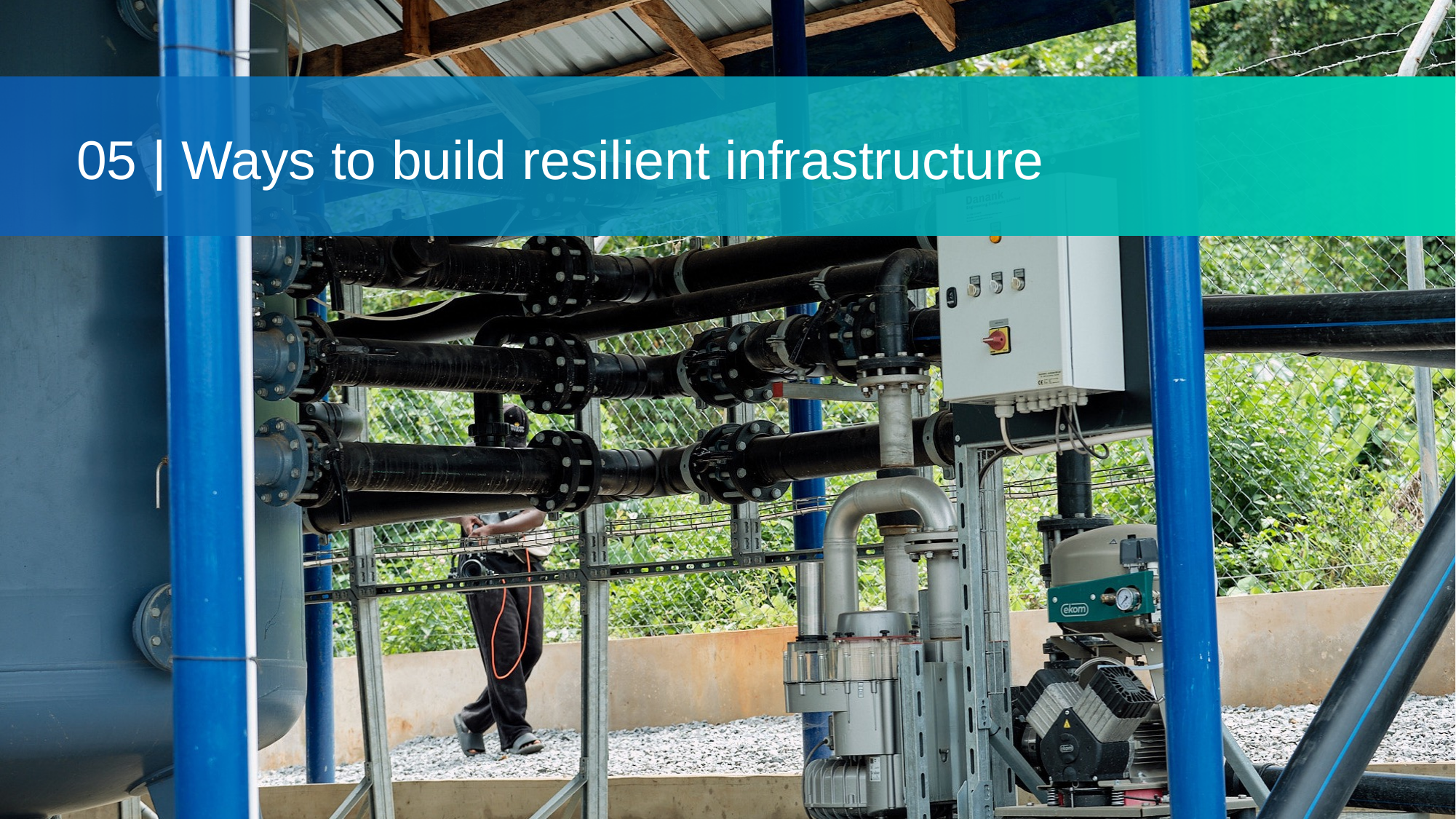

05 | Ways to build resilient infrastructure